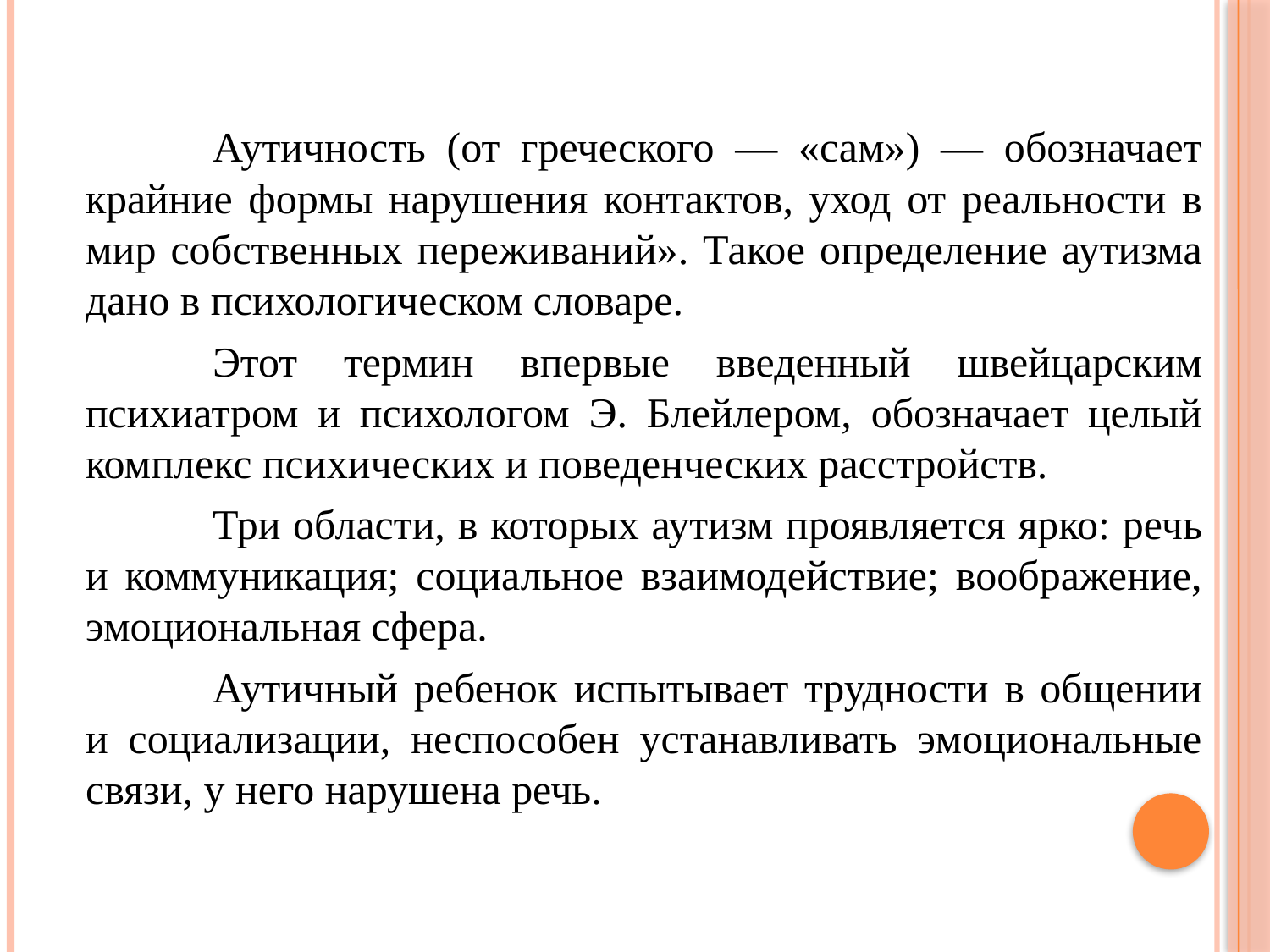

#
		Аутичность (от греческого — «сам») — обозначает крайние формы нарушения контактов, уход от реальности в мир собственных переживаний». Такое определение аутизма дано в психологическом словаре.
		Этот термин впервые введенный швейцарским психиатром и психологом Э. Блейлером, обозначает целый комплекс психических и поведенческих расстройств.
		Три области, в которых аутизм проявляется ярко: речь и коммуникация; социальное взаимодействие; воображение, эмоциональная сфера.
		Аутичный ребенок испытывает трудности в общении и социализации, неспособен устанавливать эмоциональные связи, у него нарушена речь.